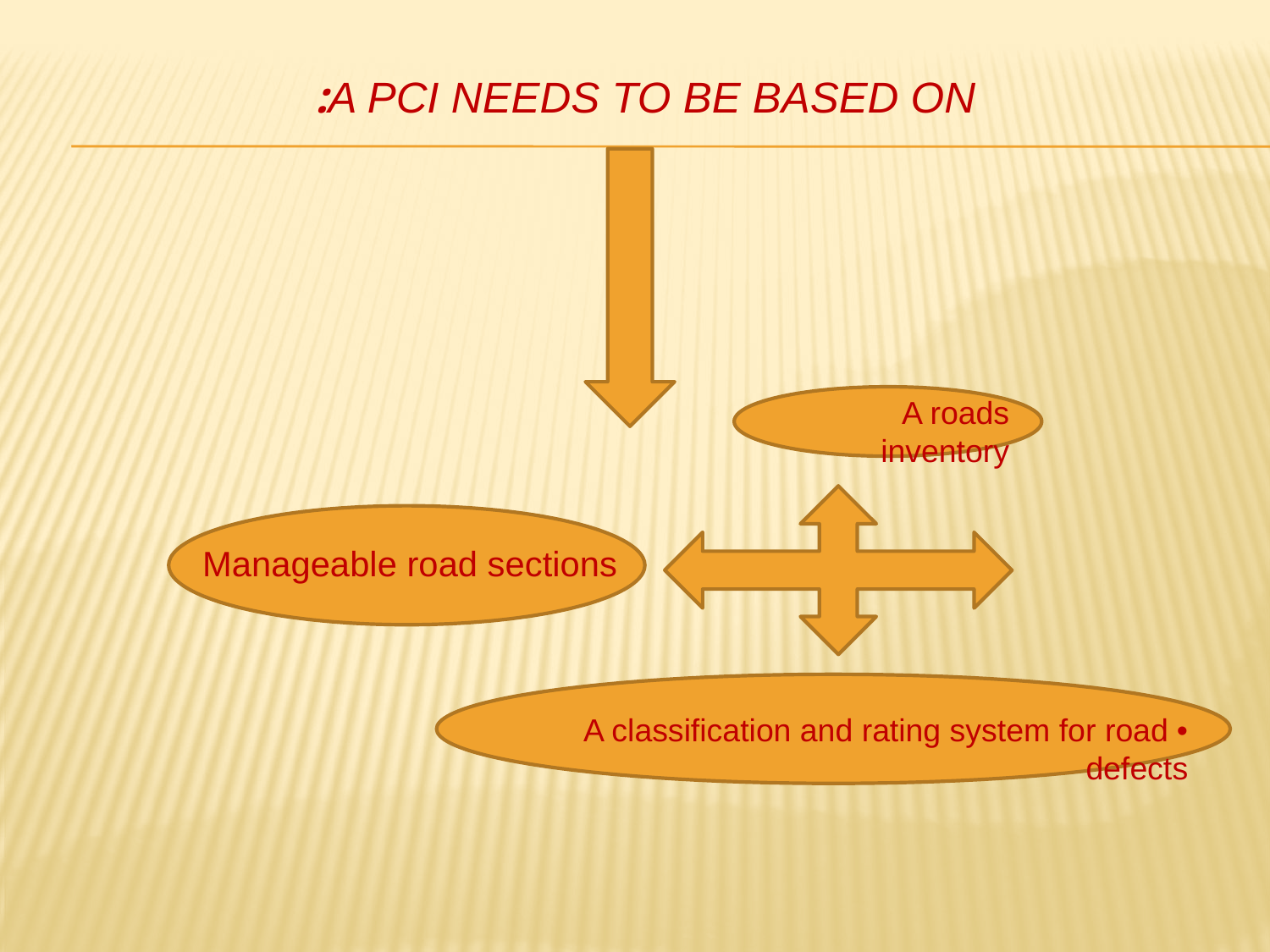

# A PCI needs to be based on:

A roads inventory

Manageable road sections

• A classification and rating system for road defects